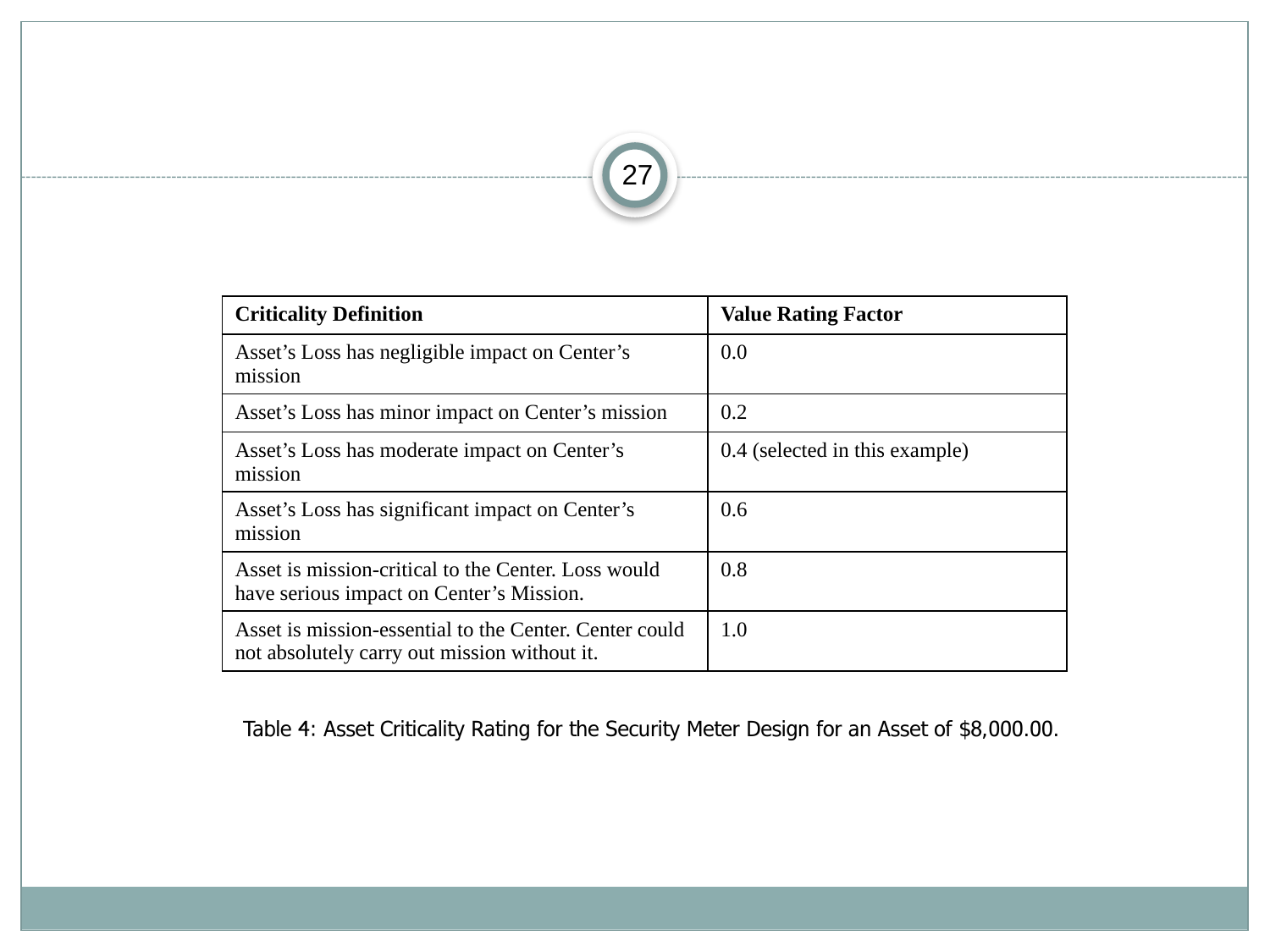

27

| Criticality Definition | Value Rating Factor |
| --- | --- |
| Asset’s Loss has negligible impact on Center’s mission | 0.0 |
| Asset’s Loss has minor impact on Center’s mission | 0.2 |
| Asset’s Loss has moderate impact on Center’s mission | 0.4 (selected in this example) |
| Asset’s Loss has significant impact on Center’s mission | 0.6 |
| Asset is mission-critical to the Center. Loss would have serious impact on Center’s Mission. | 0.8 |
| Asset is mission-essential to the Center. Center could not absolutely carry out mission without it. | 1.0 |
Table 4: Asset Criticality Rating for the Security Meter Design for an Asset of $8,000.00.